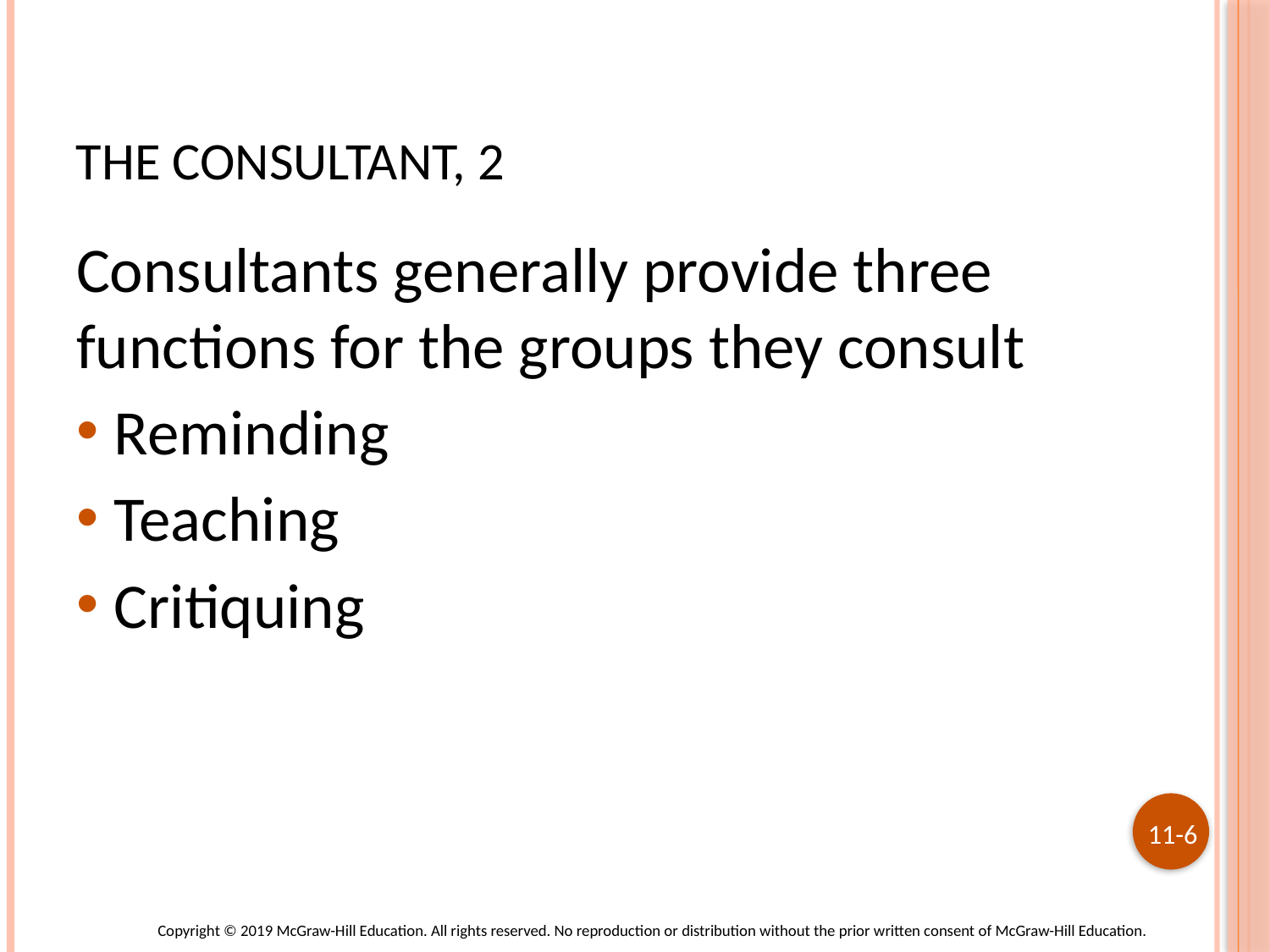

# The Consultant, 2
Consultants generally provide three functions for the groups they consult
Reminding
Teaching
Critiquing